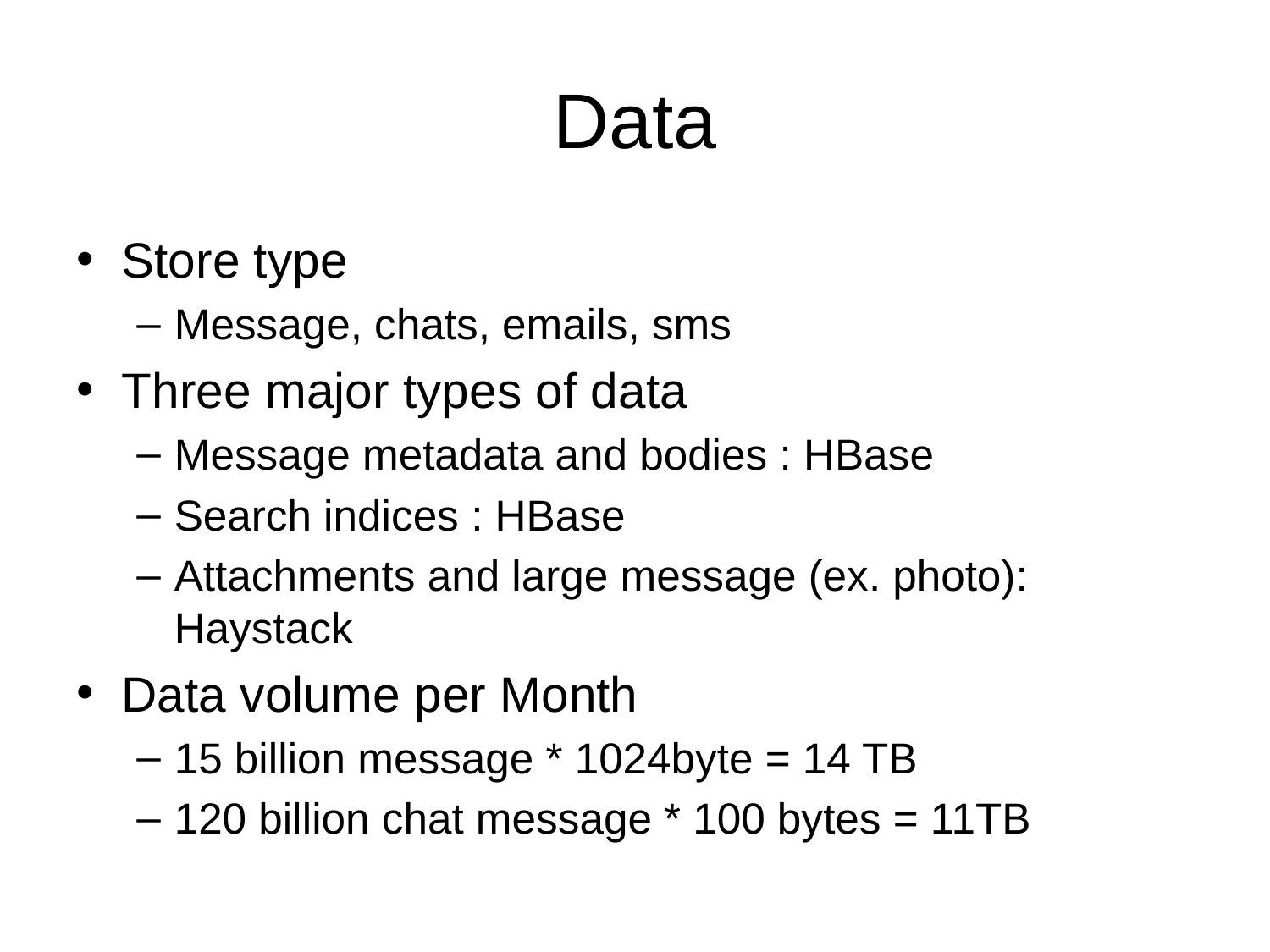

# Data
Store type
Message, chats, emails, sms
Three major types of data
Message metadata and bodies : HBase
Search indices : HBase
Attachments and large message (ex. photo): Haystack
Data volume per Month
15 billion message * 1024byte = 14 TB
120 billion chat message * 100 bytes = 11TB